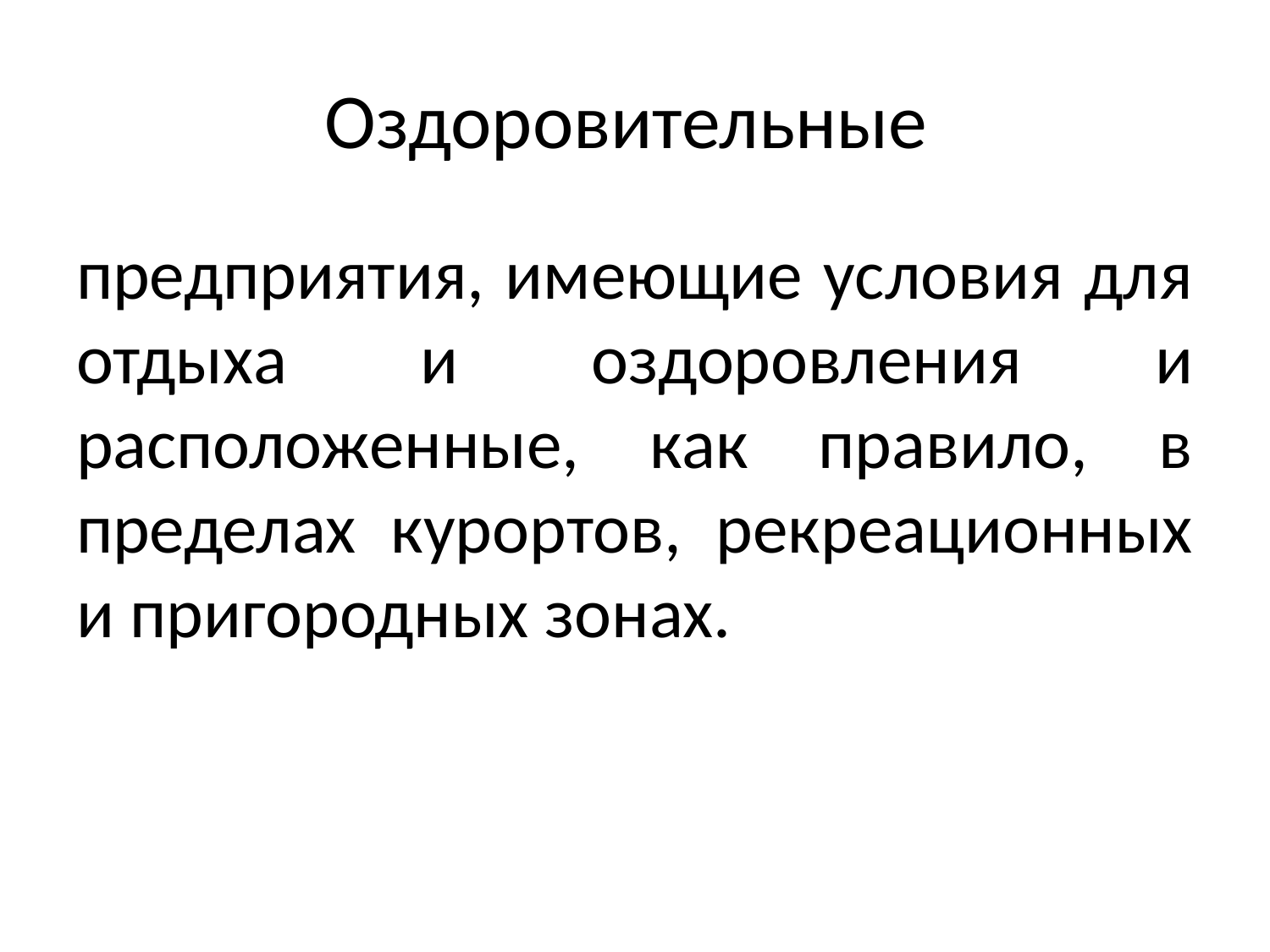

# Оздоровительные
предприятия, имеющие условия для отдыха и оздоровления и расположенные, как правило, в пределах курортов, рекреационных и пригородных зонах.